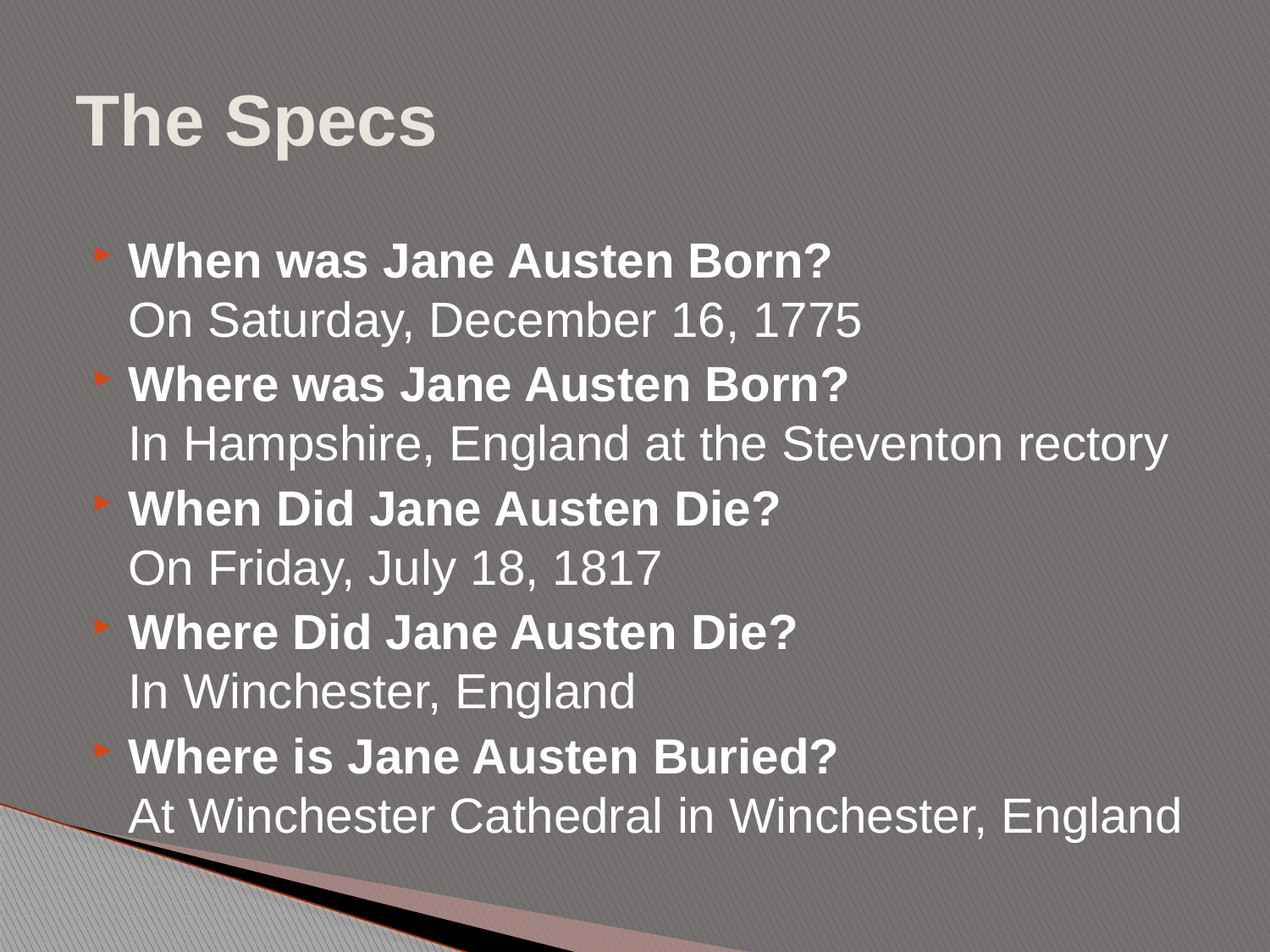

# The Specs
When was Jane Austen Born? 
On Saturday, December 16, 1775
Where was Jane Austen Born?
In Hampshire, England at the Steventon rectory
When Did Jane Austen Die?
On Friday, July 18, 1817
Where Did Jane Austen Die?
In Winchester, England
Where is Jane Austen Buried?
At Winchester Cathedral in Winchester, England